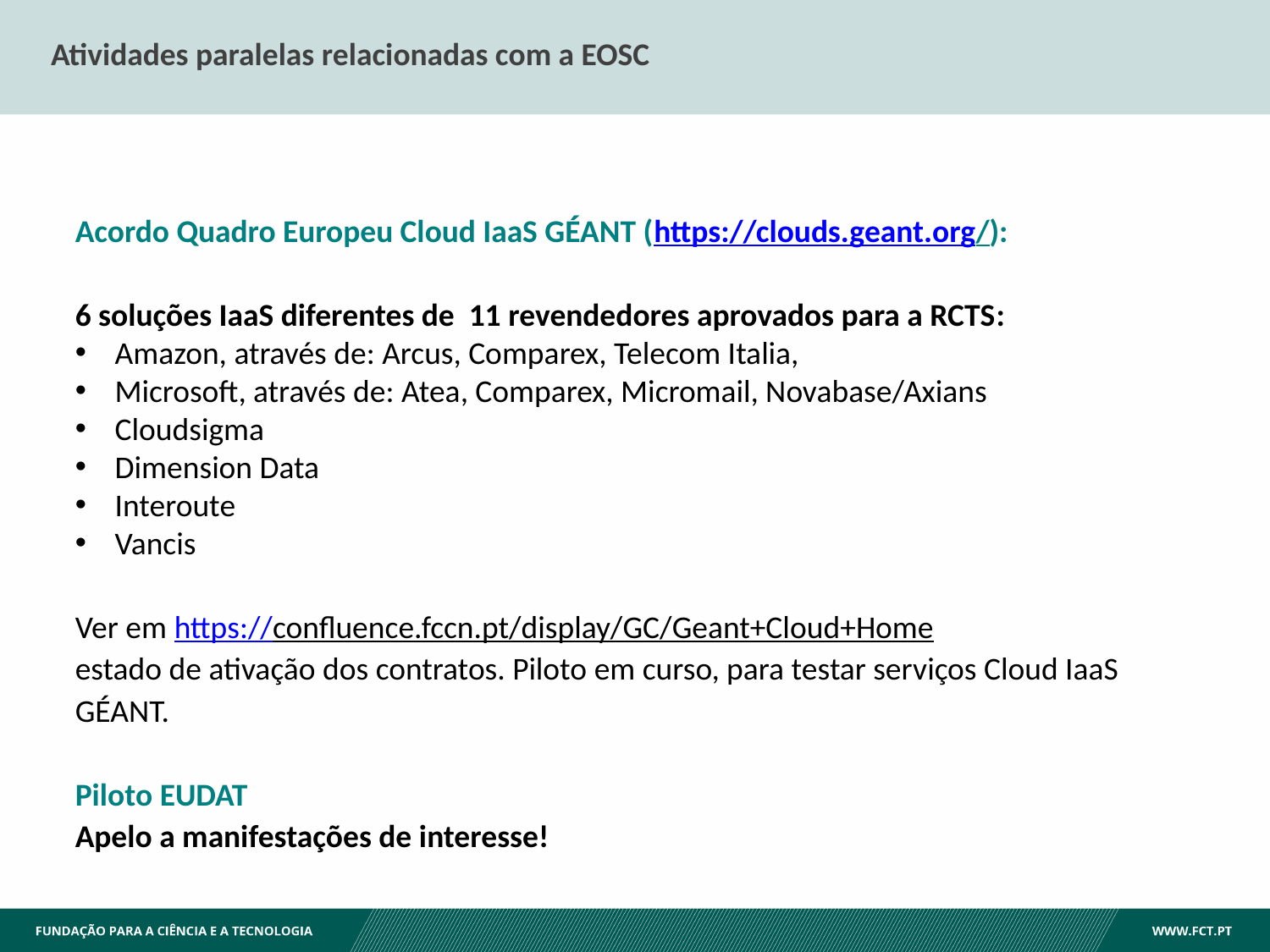

Atividades paralelas relacionadas com a EOSC
Acordo Quadro Europeu Cloud IaaS GÉANT (https://clouds.geant.org/):

6 soluções IaaS diferentes de  11 revendedores aprovados para a RCTS:
Amazon, através de: Arcus, Comparex, Telecom Italia,
Microsoft, através de: Atea, Comparex, Micromail, Novabase/Axians
Cloudsigma
Dimension Data
Interoute
Vancis

Ver em https://confluence.fccn.pt/display/GC/Geant+Cloud+Home
estado de ativação dos contratos. Piloto em curso, para testar serviços Cloud IaaS GÉANT.

Piloto EUDAT
Apelo a manifestações de interesse!